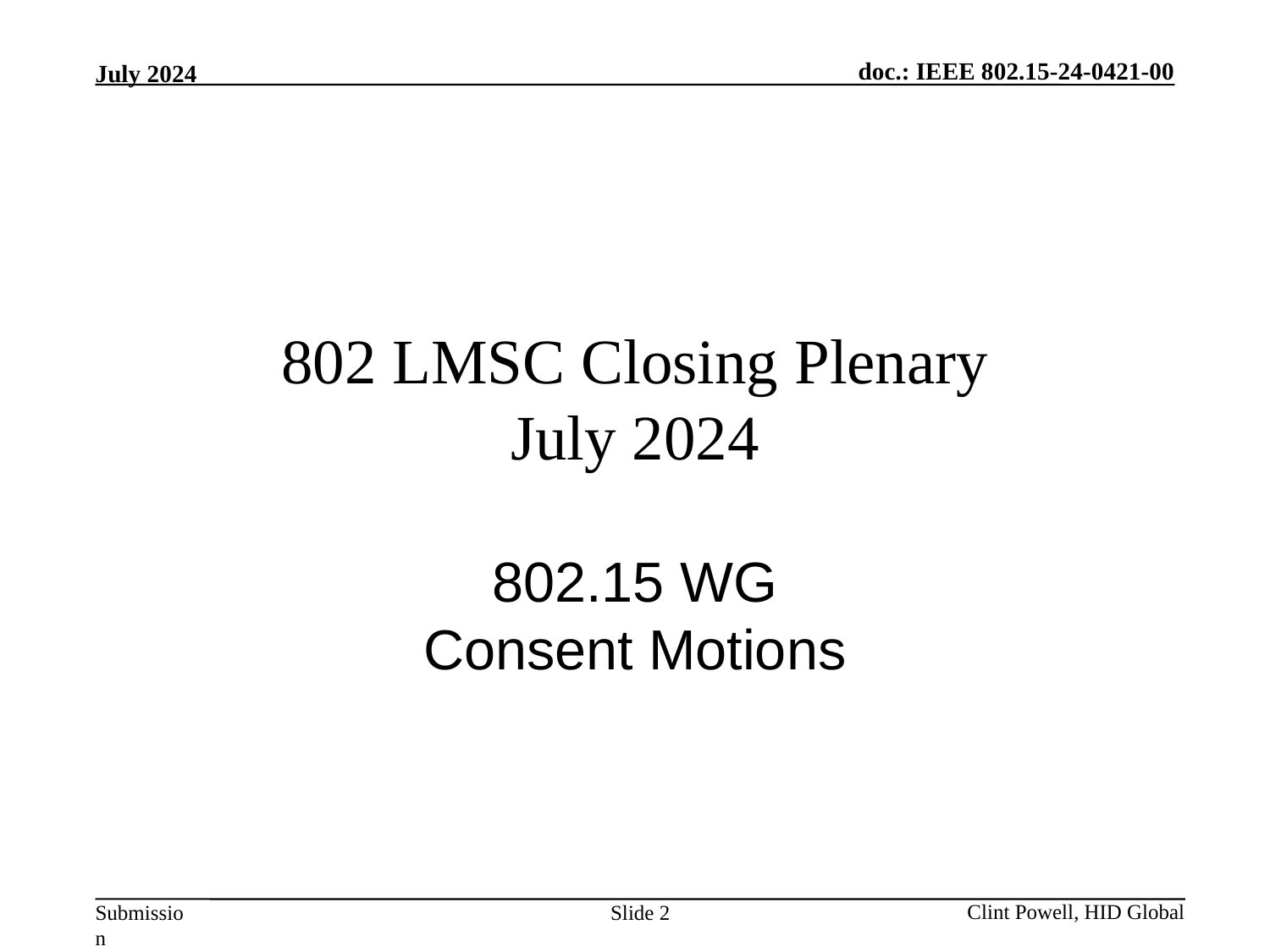

# 802 LMSC Closing Plenary July 2024
802.15 WG
Consent Motions
Slide 2